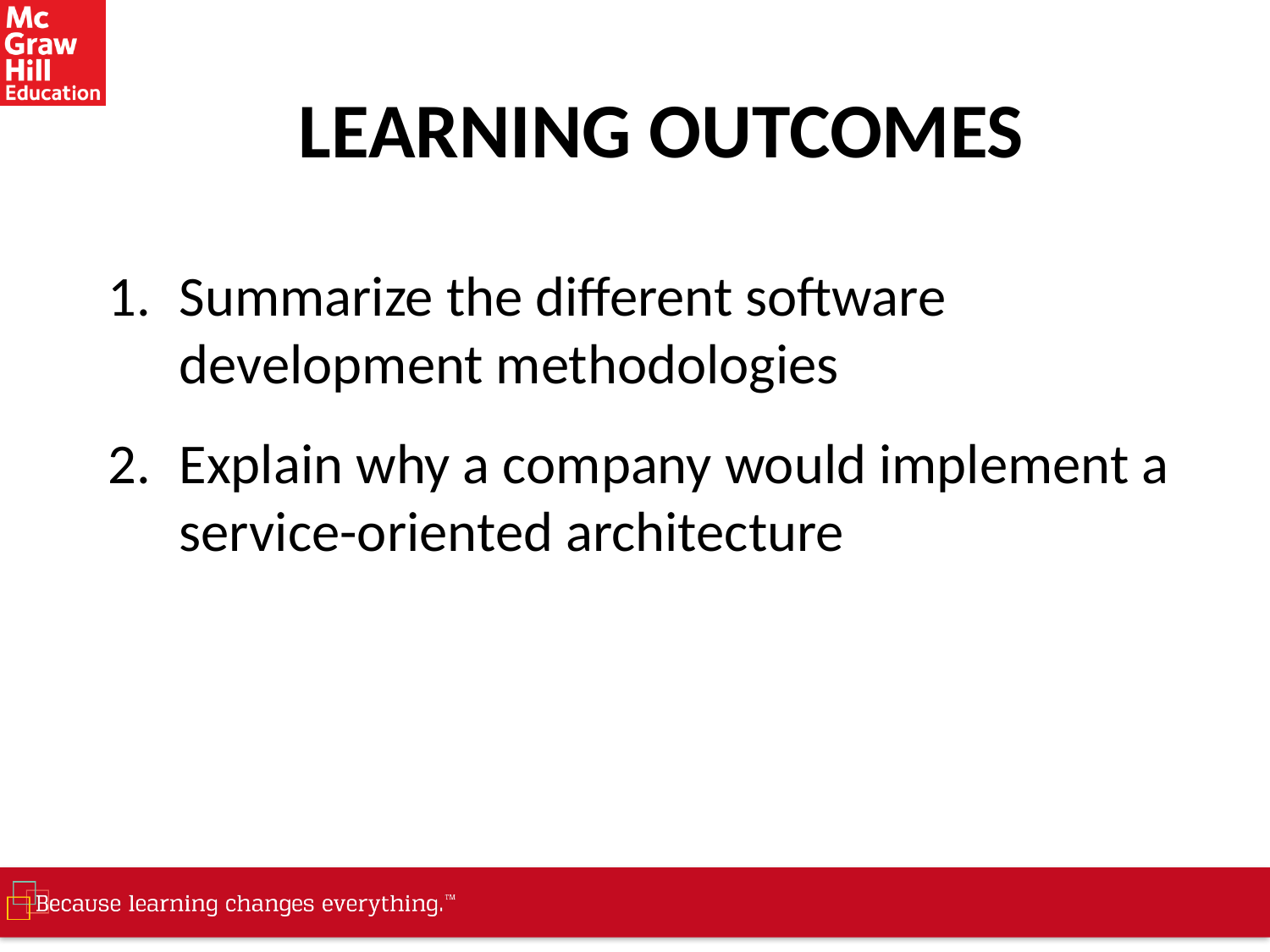

# LEARNING OUTCOMES
Summarize the different software development methodologies
Explain why a company would implement a service-oriented architecture